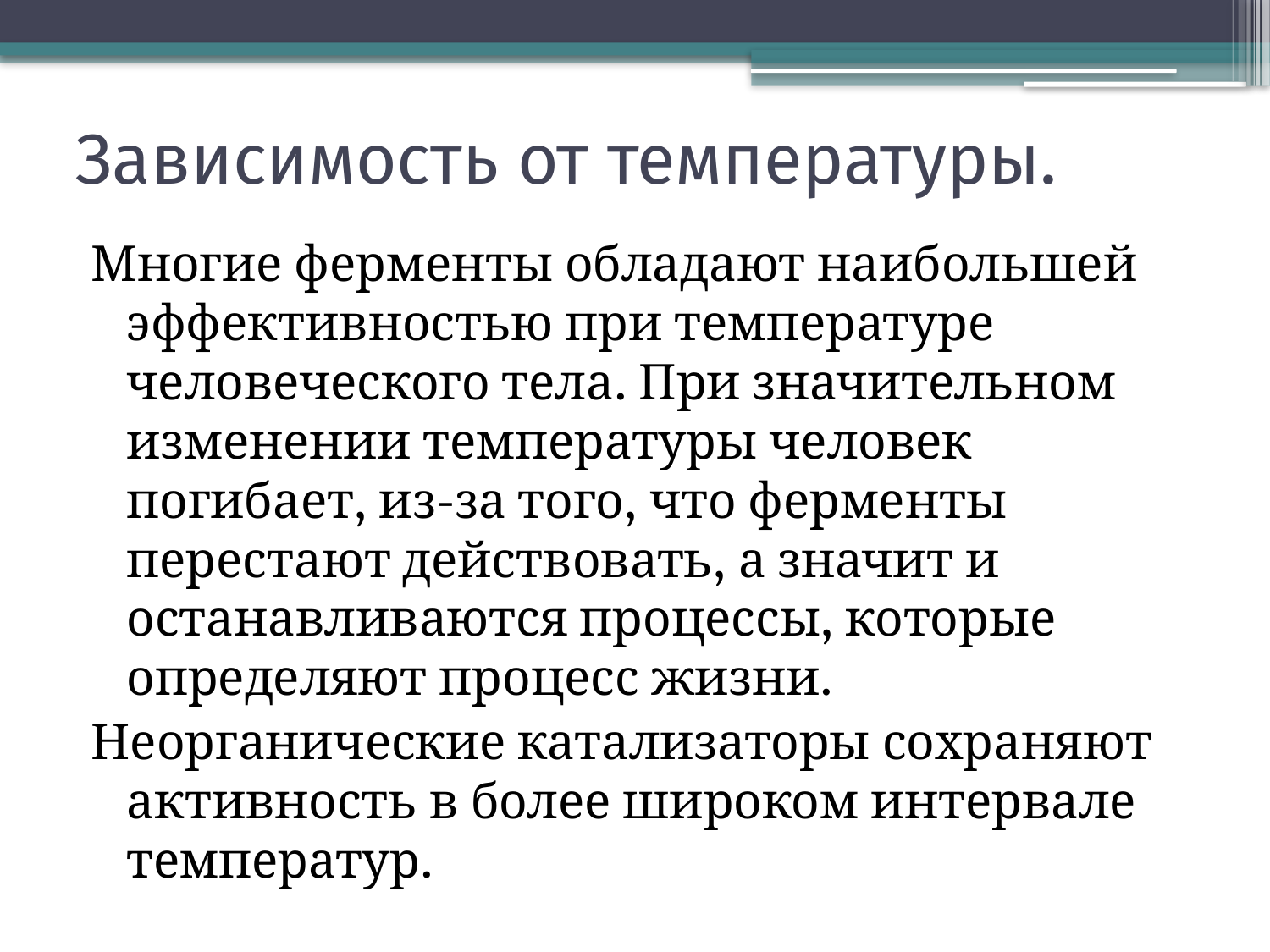

# Зависимость от температуры.
Многие ферменты обладают наибольшей эффективностью при температуре  человеческого тела. При значительном изменении температуры человек погибает, из-за того, что ферменты перестают действовать, а значит и останавливаются процессы, которые определяют процесс жизни.
Неорганические катализаторы сохраняют активность в более широком интервале температур.